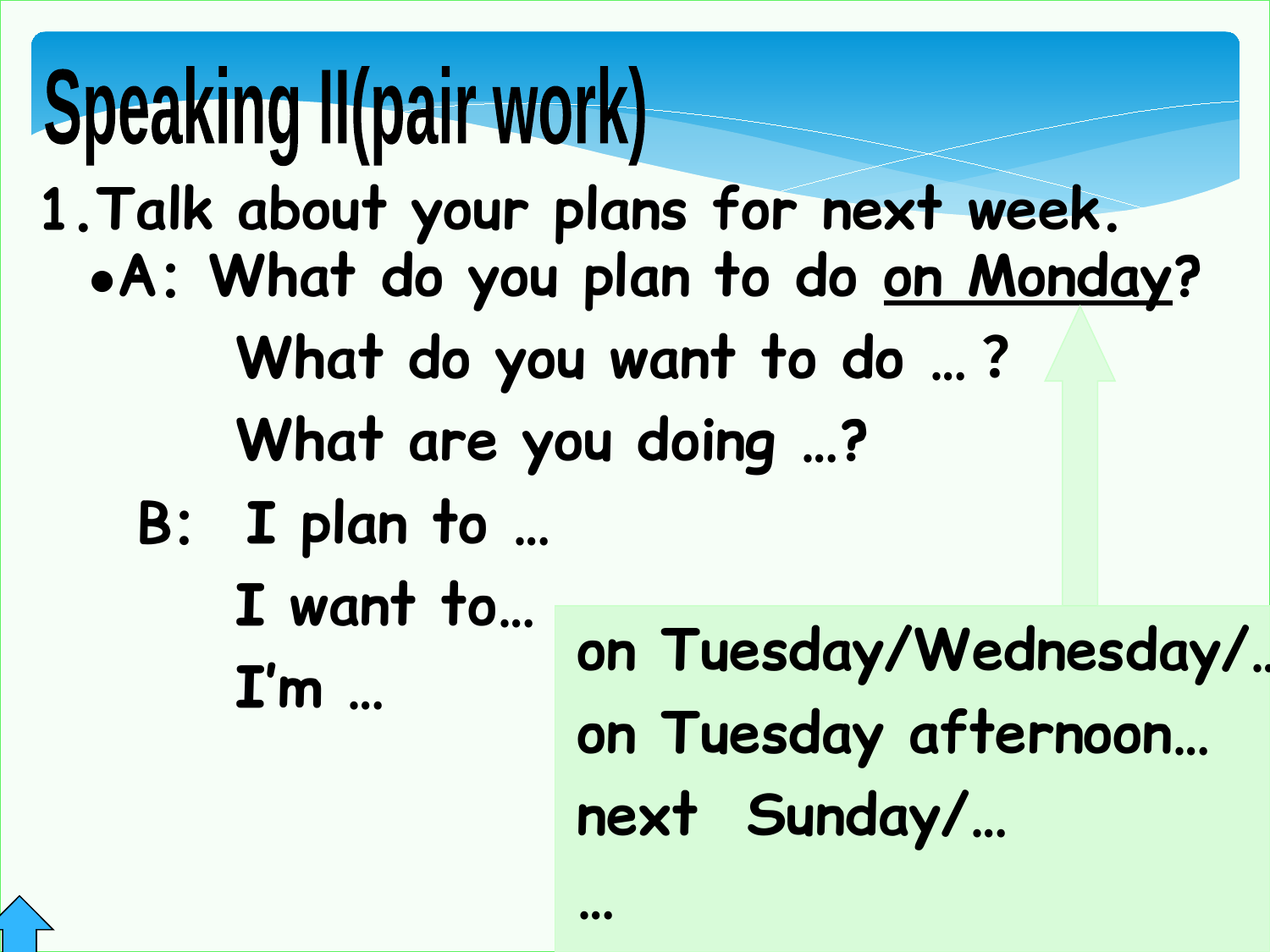

Speaking II(pair work)
1.Talk about your plans for next week.
●A: What do you plan to do on Monday?
      What do you want to do …？
      What are you doing …?
  B:  I plan to …
      I want to…
      I’m …

on Tuesday/Wednesday/…
on Tuesday afternoon…
next  Sunday/…
…